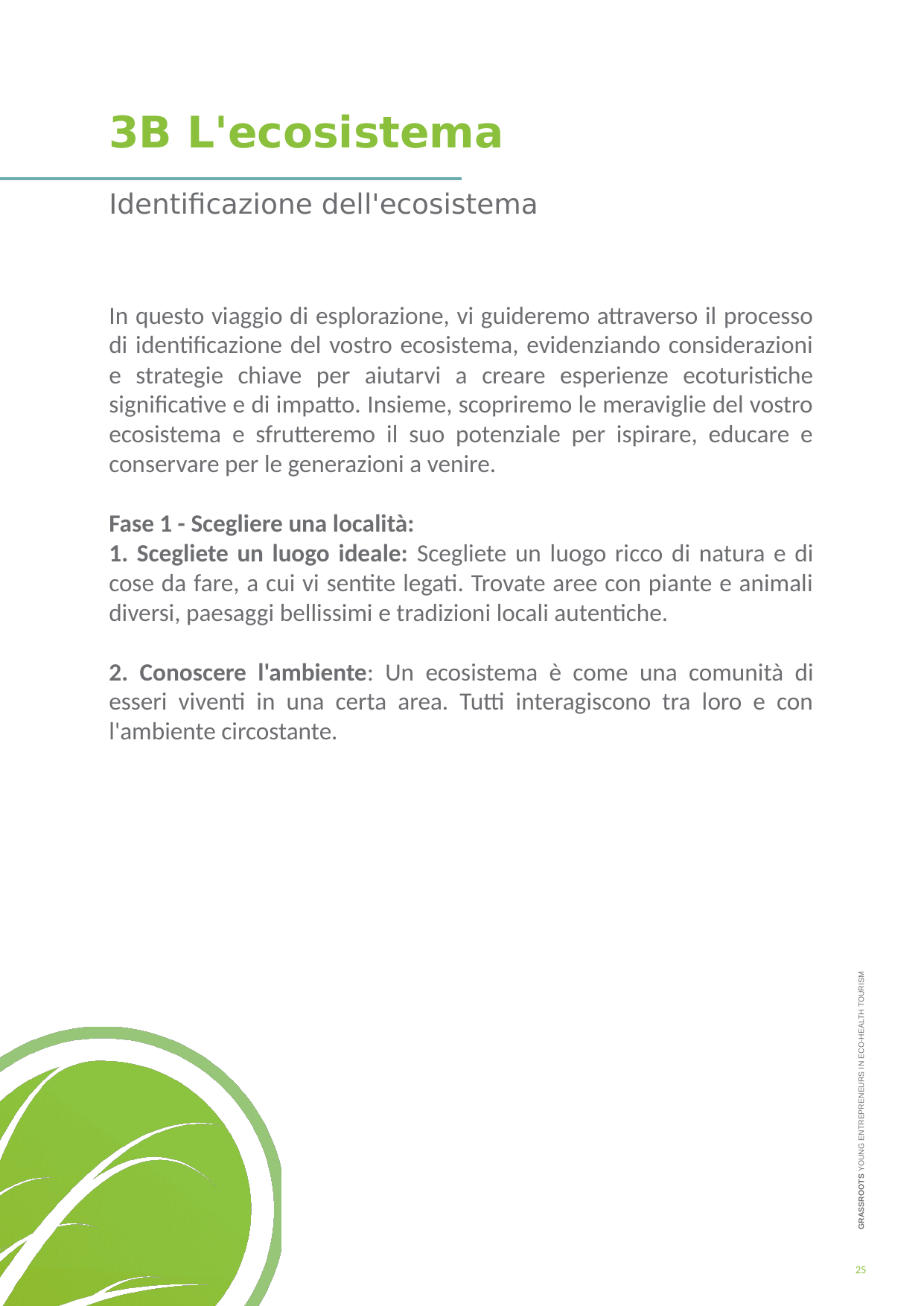

3B L'ecosistema
Identificazione dell'ecosistema
In questo viaggio di esplorazione, vi guideremo attraverso il processo di identificazione del vostro ecosistema, evidenziando considerazioni e strategie chiave per aiutarvi a creare esperienze ecoturistiche significative e di impatto. Insieme, scopriremo le meraviglie del vostro ecosistema e sfrutteremo il suo potenziale per ispirare, educare e conservare per le generazioni a venire.
Fase 1 - Scegliere una località:
 Scegliete un luogo ideale: Scegliete un luogo ricco di natura e di cose da fare, a cui vi sentite legati. Trovate aree con piante e animali diversi, paesaggi bellissimi e tradizioni locali autentiche.

 Conoscere l'ambiente: Un ecosistema è come una comunità di esseri viventi in una certa area. Tutti interagiscono tra loro e con l'ambiente circostante.

25